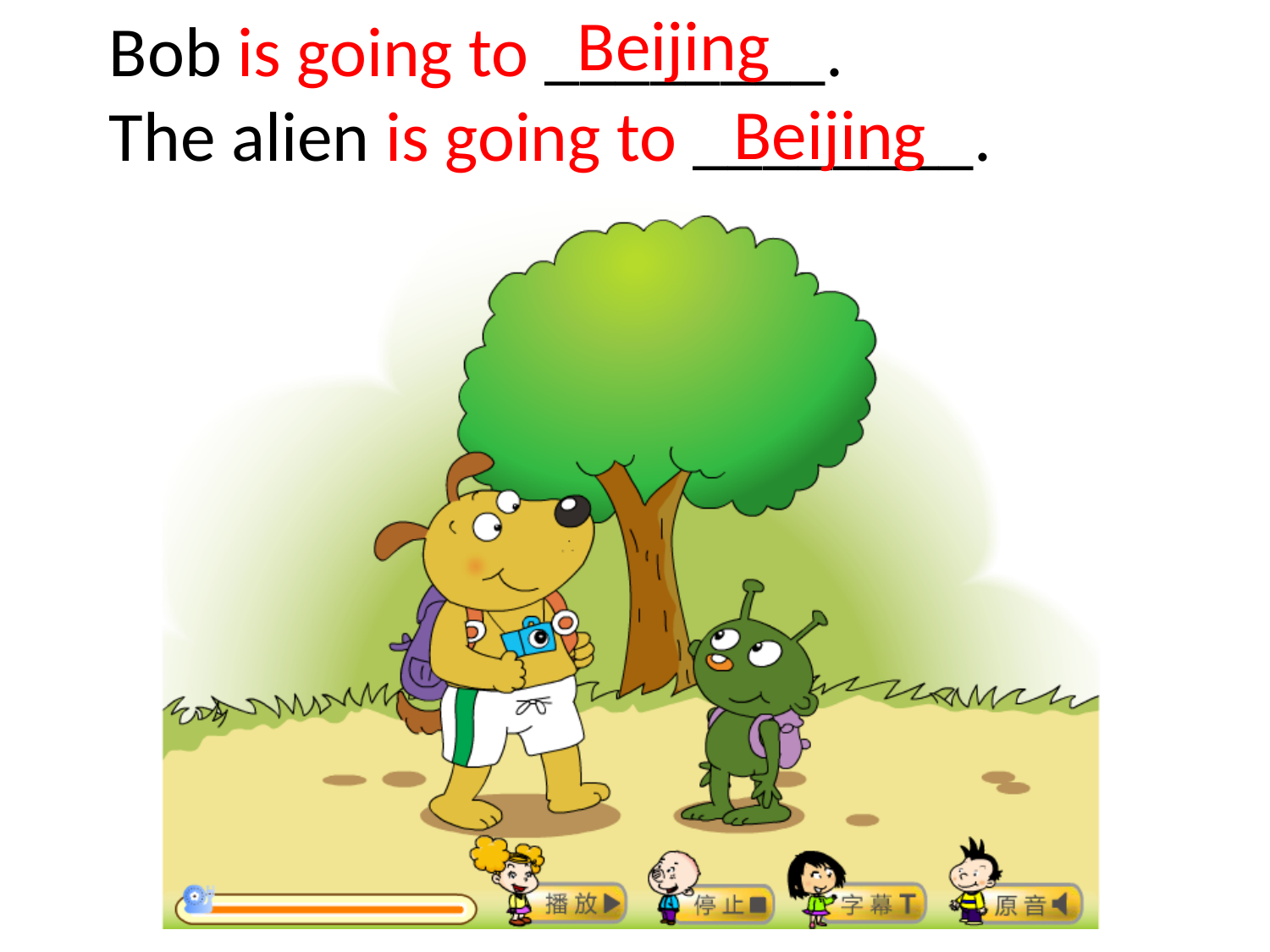

Bob is going to ________.
The alien is going to ________.
Beijing
Beijing